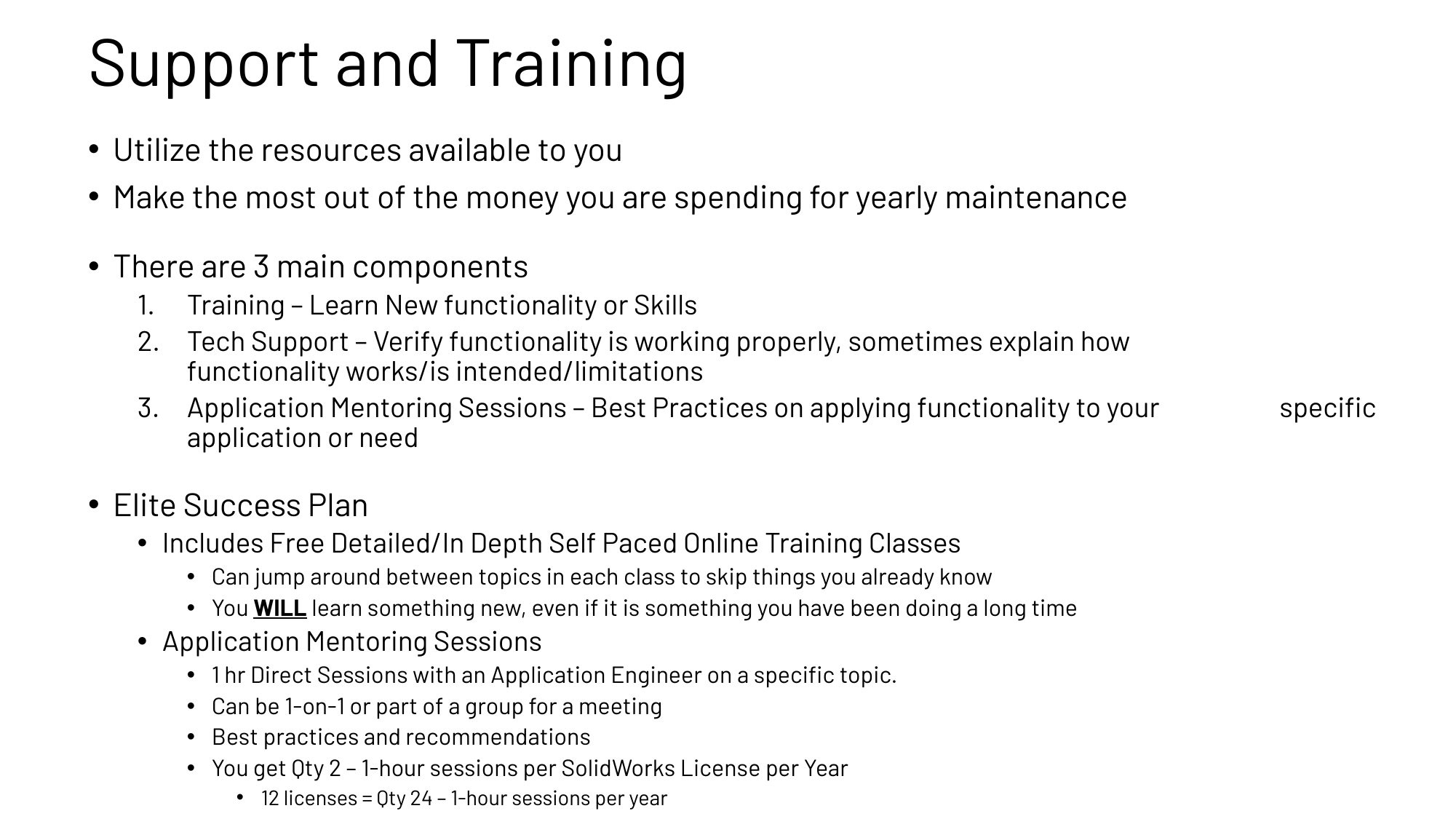

# Support and Training
Utilize the resources available to you
Make the most out of the money you are spending for yearly maintenance

There are 3 main components
Training – Learn New functionality or Skills
Tech Support – Verify functionality is working properly, sometimes explain how 			              functionality works/is intended/limitations
Application Mentoring Sessions – Best Practices on applying functionality to your 					         	specific application or need

Elite Success Plan
Includes Free Detailed/In Depth Self Paced Online Training Classes
Can jump around between topics in each class to skip things you already know
You WILL learn something new, even if it is something you have been doing a long time
Application Mentoring Sessions
1 hr Direct Sessions with an Application Engineer on a specific topic.
Can be 1-on-1 or part of a group for a meeting
Best practices and recommendations
You get Qty 2 – 1-hour sessions per SolidWorks License per Year
12 licenses = Qty 24 – 1-hour sessions per year